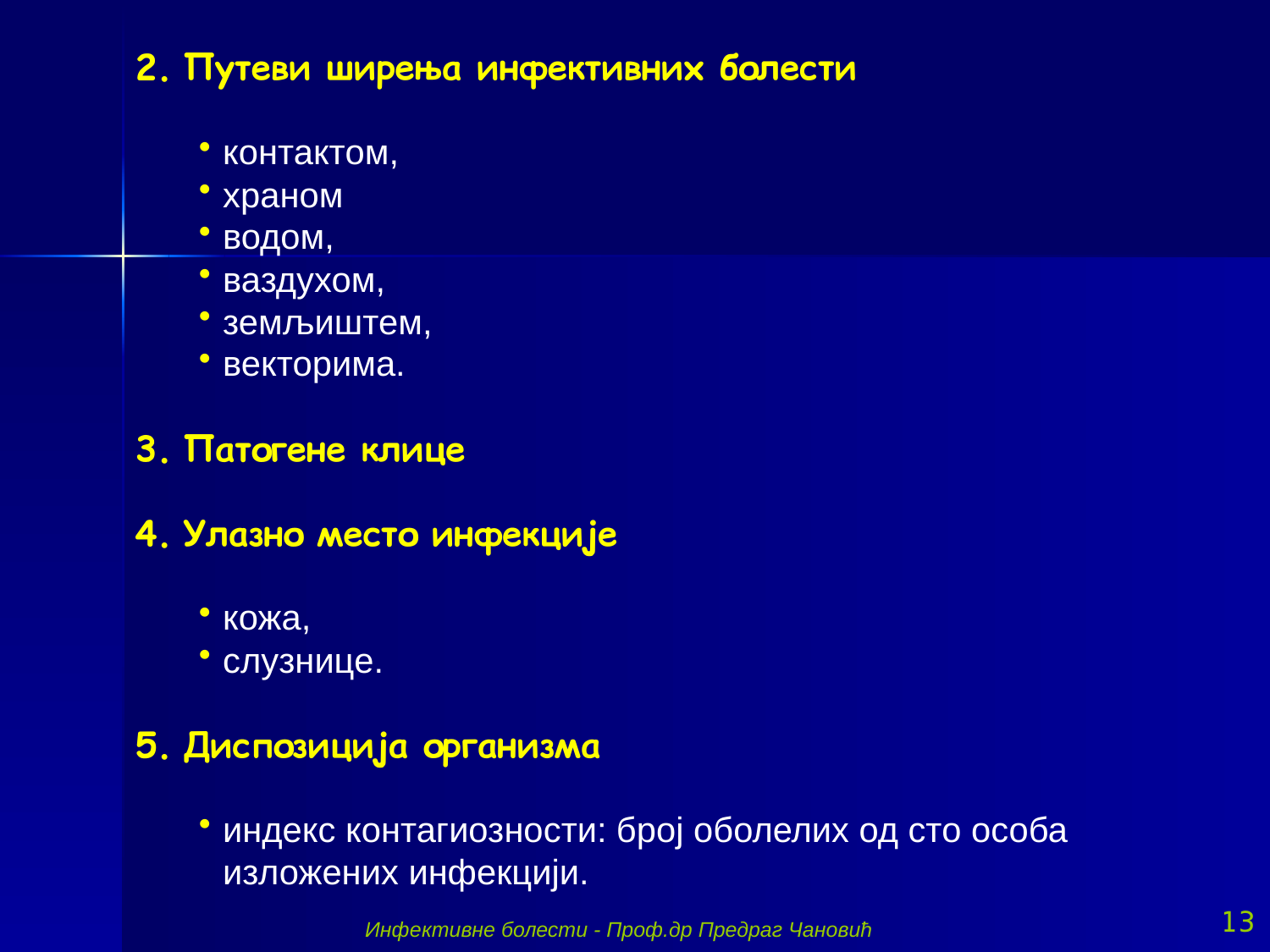

Путеви ширења инфективних болести

контактом,
храном
водом,
ваздухом,
земљиштем,
векторима.

Патогене клице

Улазно место инфекције

кожа,
слузнице.

Диспозиција организма

индекс контагиозности: број оболелих од сто особа изложених инфекцији.
13
Инфективне болести - Проф.др Предраг Чановић